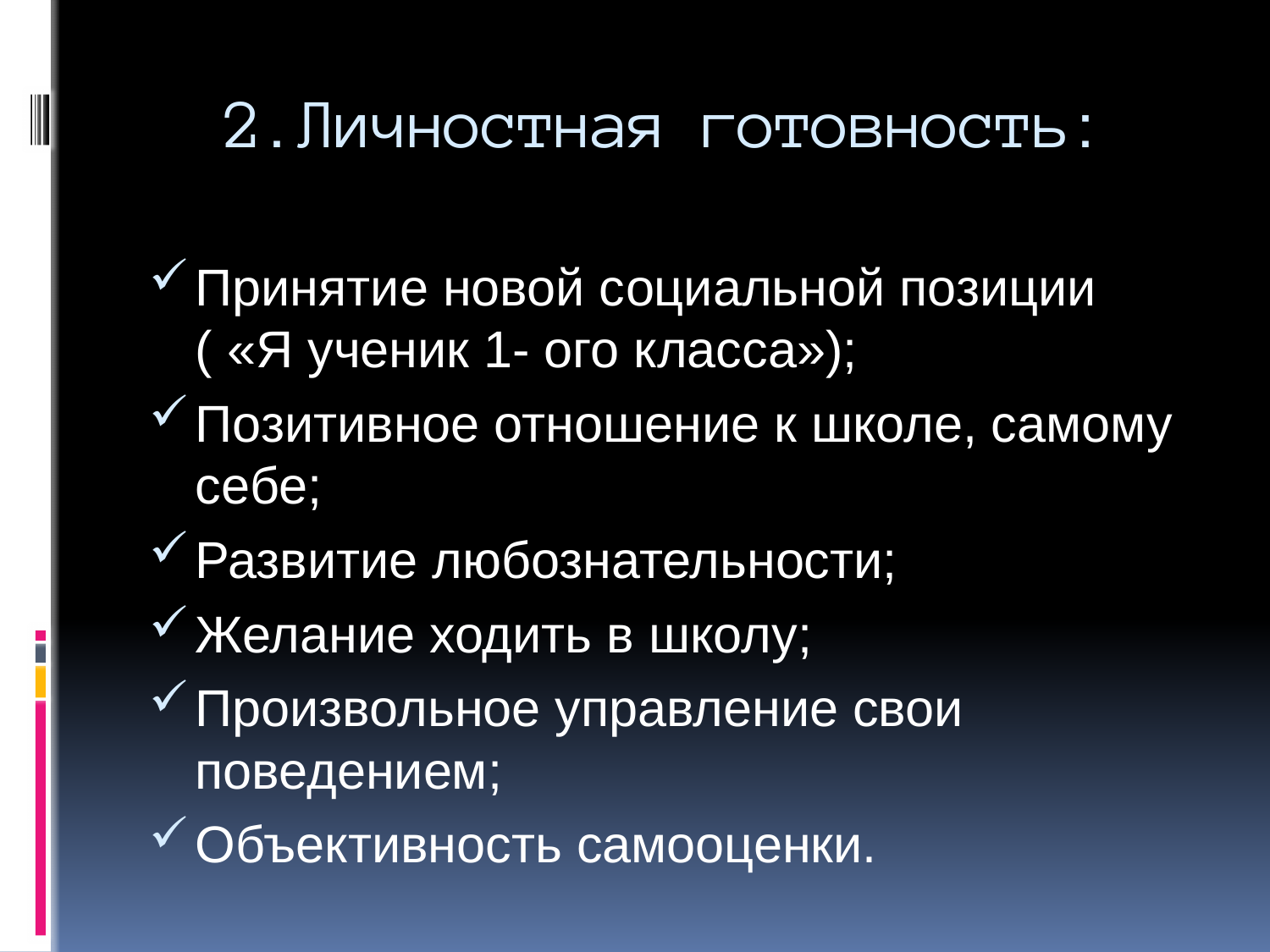

# 2.Личностная готовность:
Принятие новой социальной позиции ( «Я ученик 1- ого класса»);
Позитивное отношение к школе, самому себе;
Развитие любознательности;
Желание ходить в школу;
Произвольное управление свои поведением;
Объективность самооценки.